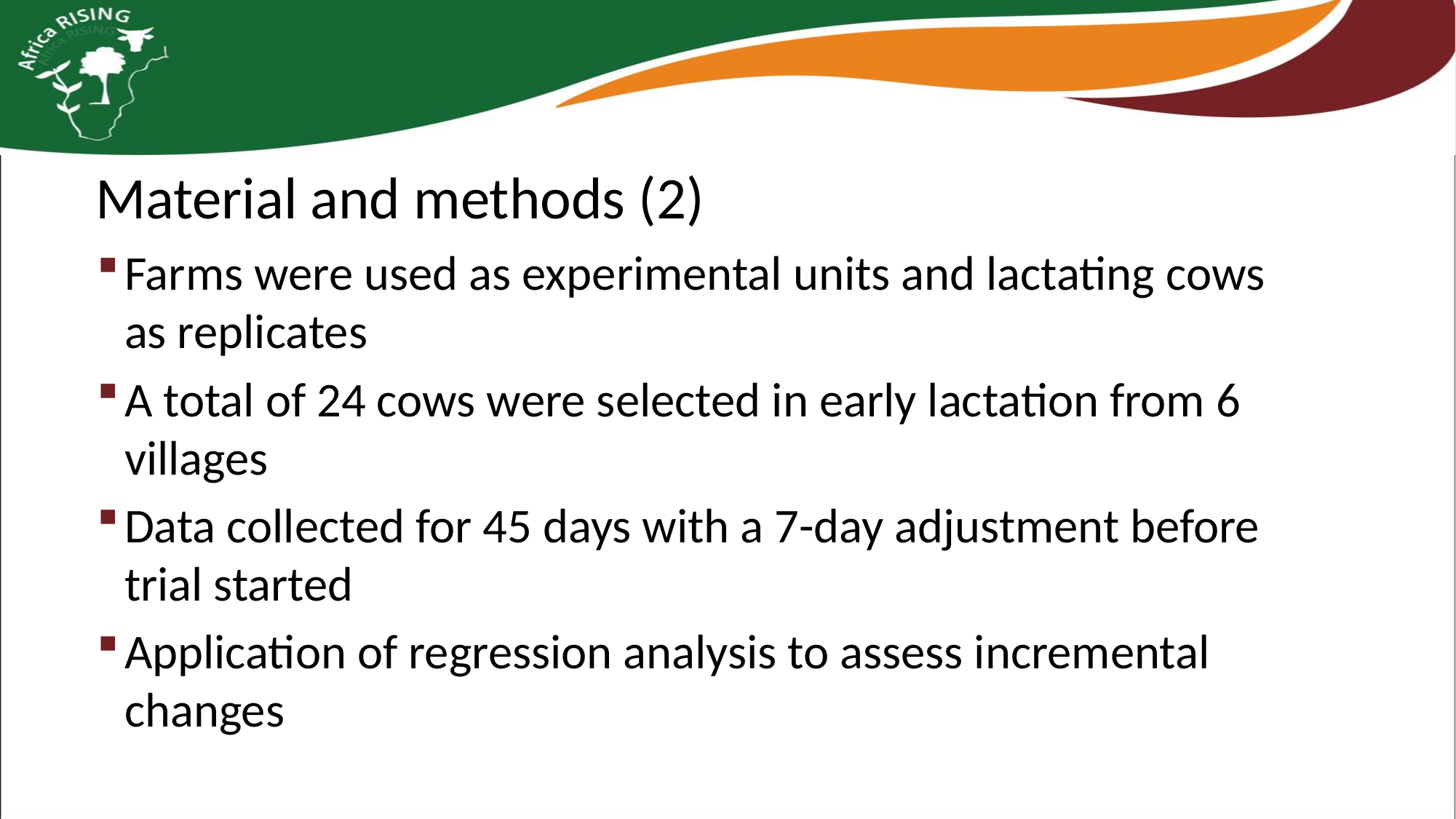

Material and methods (2)
Farms were used as experimental units and lactating cows as replicates
A total of 24 cows were selected in early lactation from 6 villages
Data collected for 45 days with a 7-day adjustment before trial started
Application of regression analysis to assess incremental changes